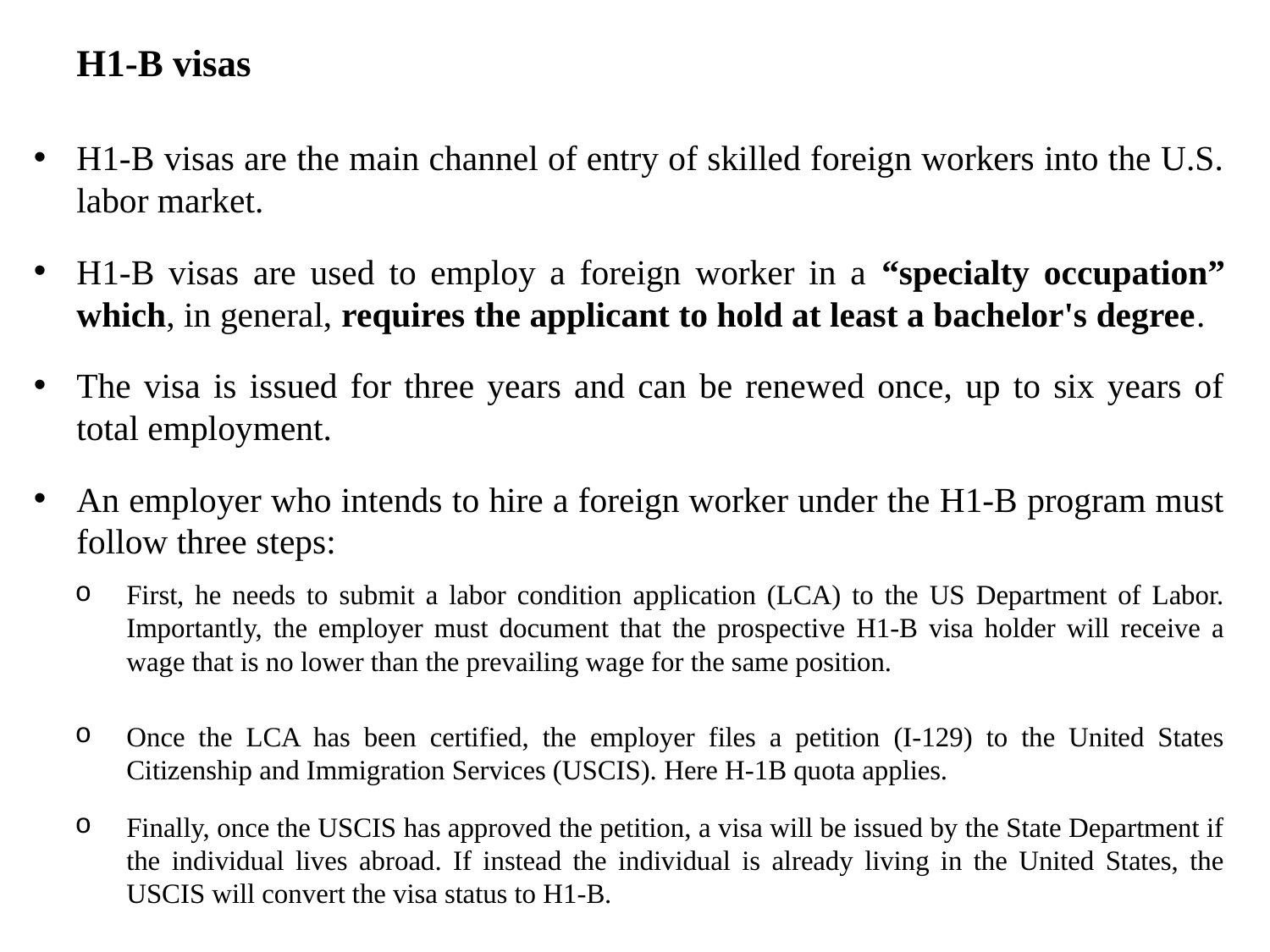

H1-B visas

H1-B visas are the main channel of entry of skilled foreign workers into the U.S. labor market.

H1-B visas are used to employ a foreign worker in a “specialty occupation” which, in general, requires the applicant to hold at least a bachelor's degree.

The visa is issued for three years and can be renewed once, up to six years of total employment.

An employer who intends to hire a foreign worker under the H1-B program must follow three steps:

First, he needs to submit a labor condition application (LCA) to the US Department of Labor. Importantly, the employer must document that the prospective H1-B visa holder will receive a wage that is no lower than the prevailing wage for the same position.

Once the LCA has been certified, the employer files a petition (I-129) to the United States Citizenship and Immigration Services (USCIS). Here H-1B quota applies.

Finally, once the USCIS has approved the petition, a visa will be issued by the State Department if the individual lives abroad. If instead the individual is already living in the United States, the USCIS will convert the visa status to H1-B.